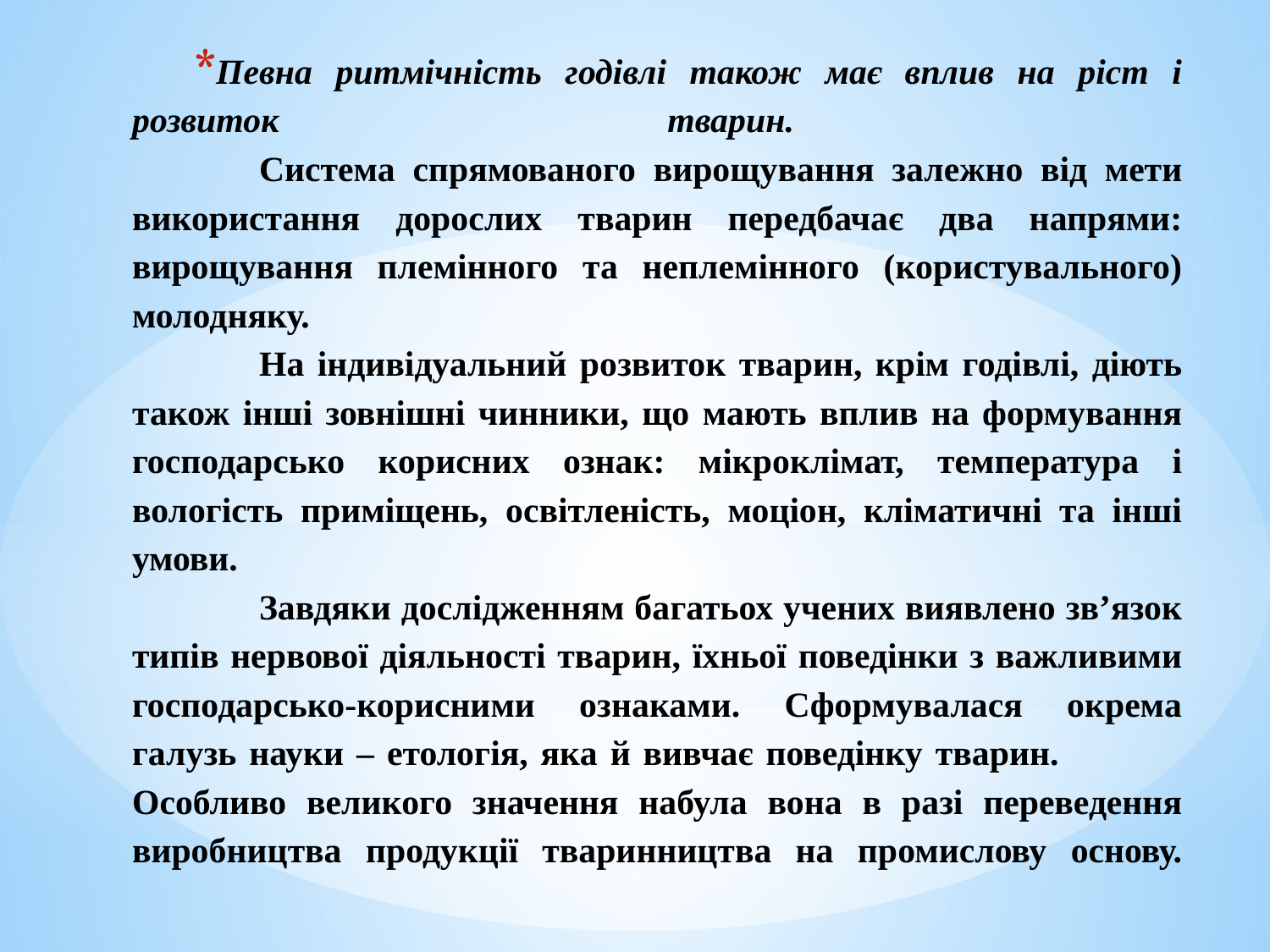

# Певна ритмічність годівлі також має вплив на ріст і розвиток тварин. Система спрямованого вирощування залежно від мети використання дорослих тварин передбачає два напрями: вирощування племінного та неплемінного (користувального) молодняку. На індивідуальний розвиток тварин, крім годівлі, діють також інші зовнішні чинники, що мають вплив на формування господарсько корисних ознак: мікроклімат, температура і вологість приміщень, освітленість, моціон, кліматичні та інші умови. Завдяки дослідженням багатьох учених виявлено зв’язок типів нервової діяльності тварин, їхньої поведінки з важливими господарсько-корисними ознаками. Сформувалася окрема галузь науки – етологія, яка й вивчає поведінку тварин. 	Особливо великого значення набула вона в разі переведення виробництва продукції тваринництва на промислову основу.